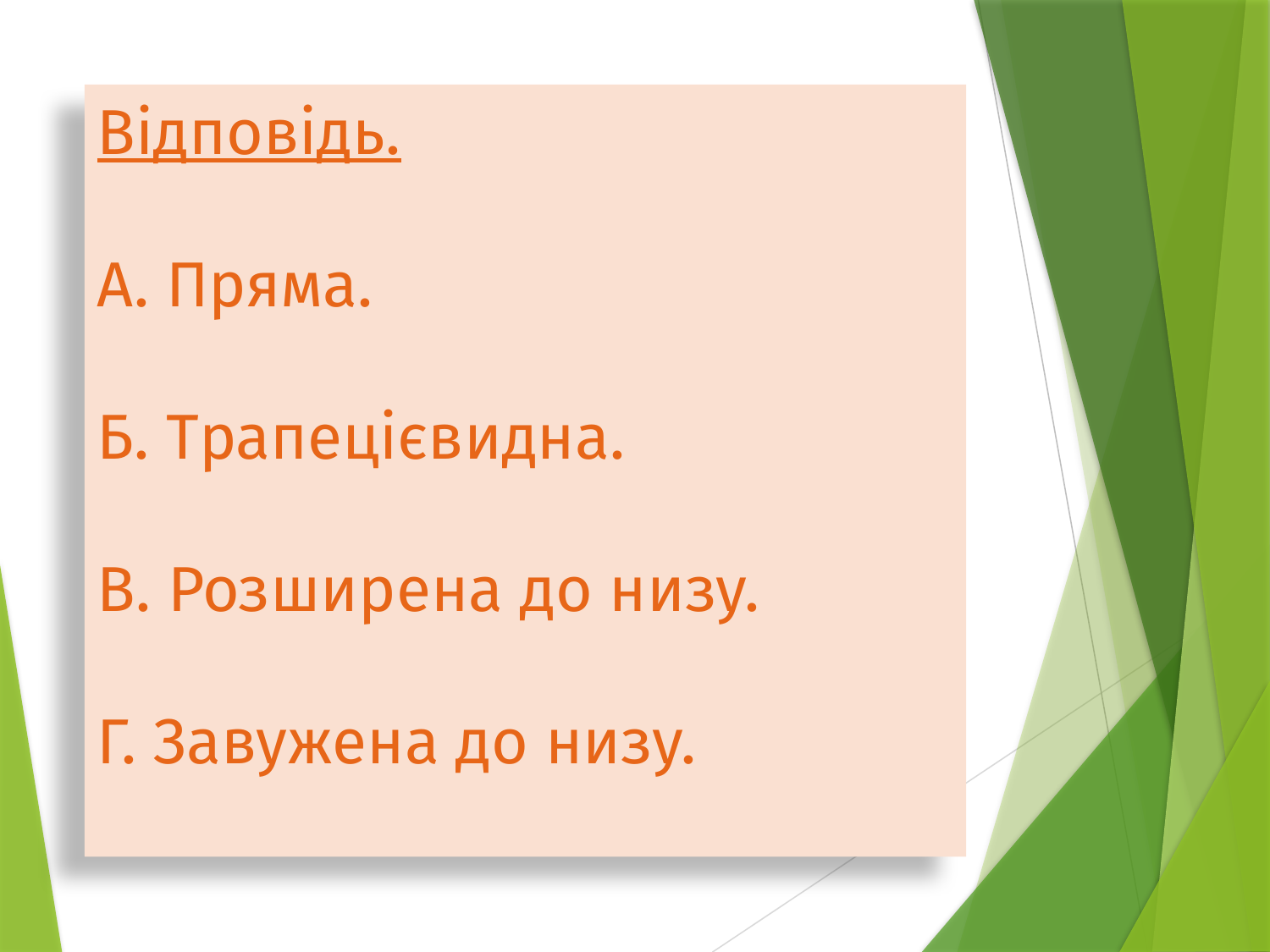

# Відповідь. А. Пряма. Б. Трапецієвидна. В. Розширена до низу. Г. Завужена до низу.